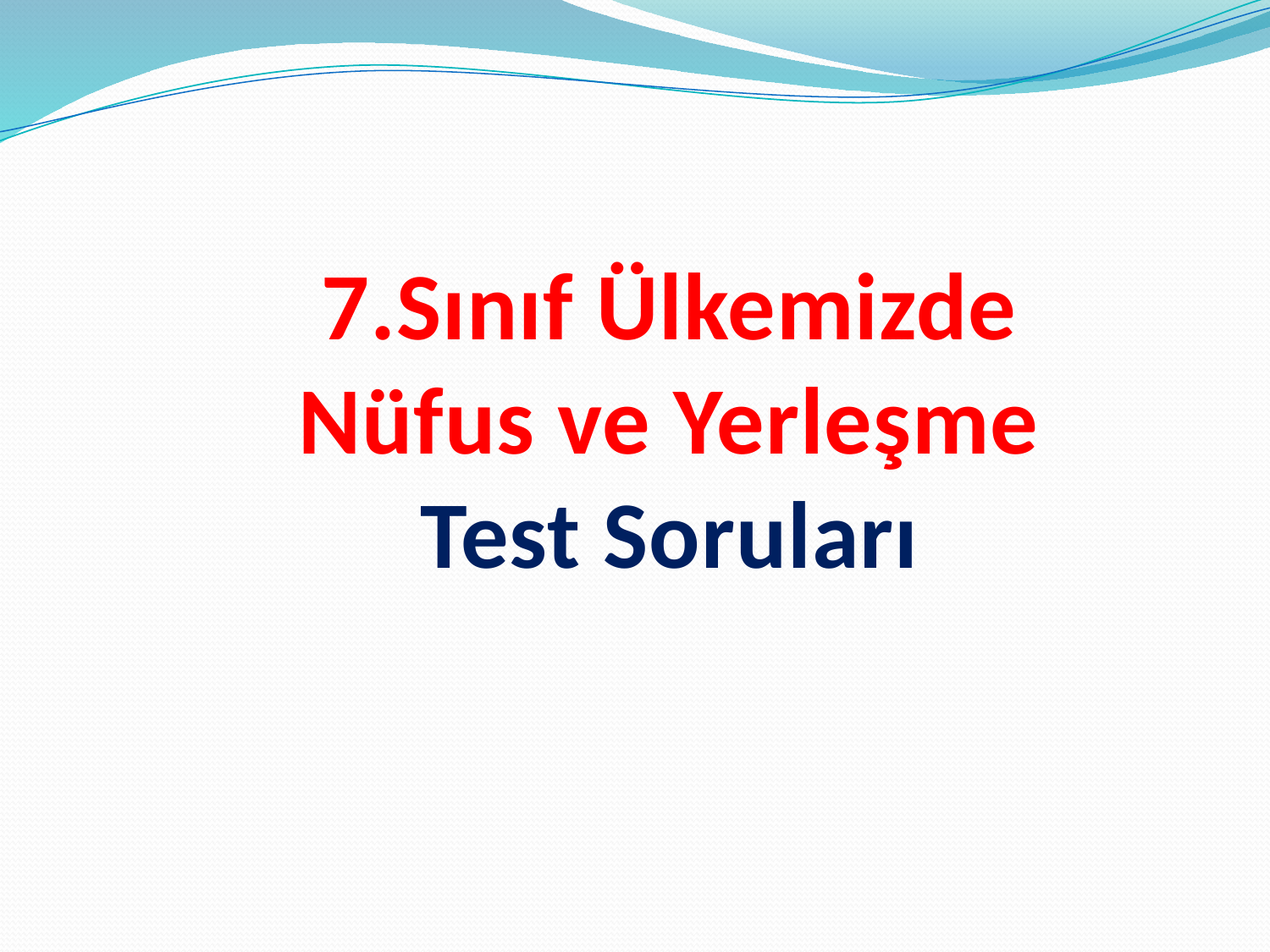

7.Sınıf Ülkemizde Nüfus ve Yerleşme Test Soruları